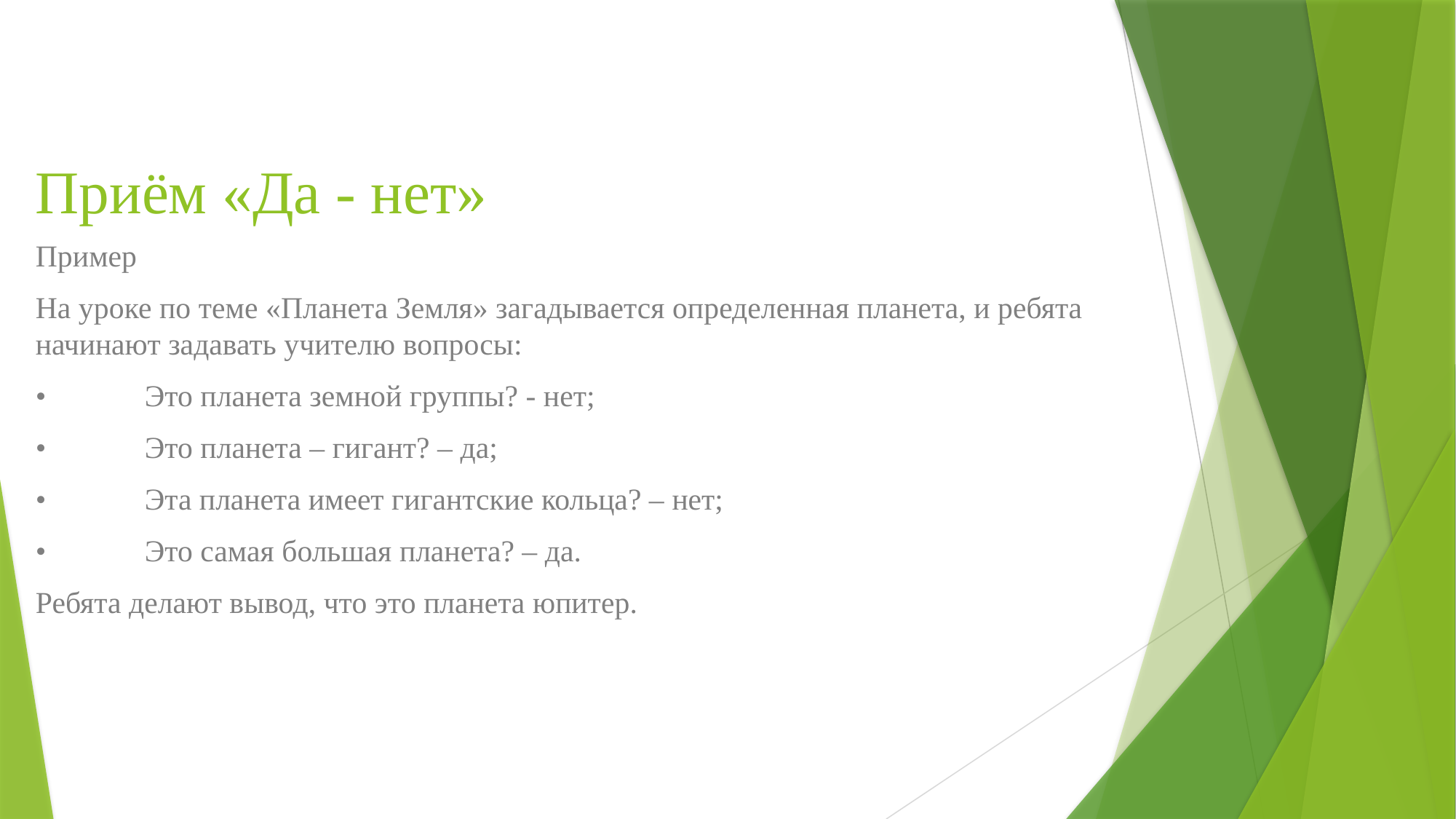

# Приём «Да - нет»
Пример
На уроке по теме «Планета Земля» загадывается определенная планета, и ребята начинают задавать учителю вопросы:
•	Это планета земной группы? - нет;
•	Это планета – гигант? – да;
•	Эта планета имеет гигантские кольца? – нет;
•	Это самая большая планета? – да.
Ребята делают вывод, что это планета юпитер.